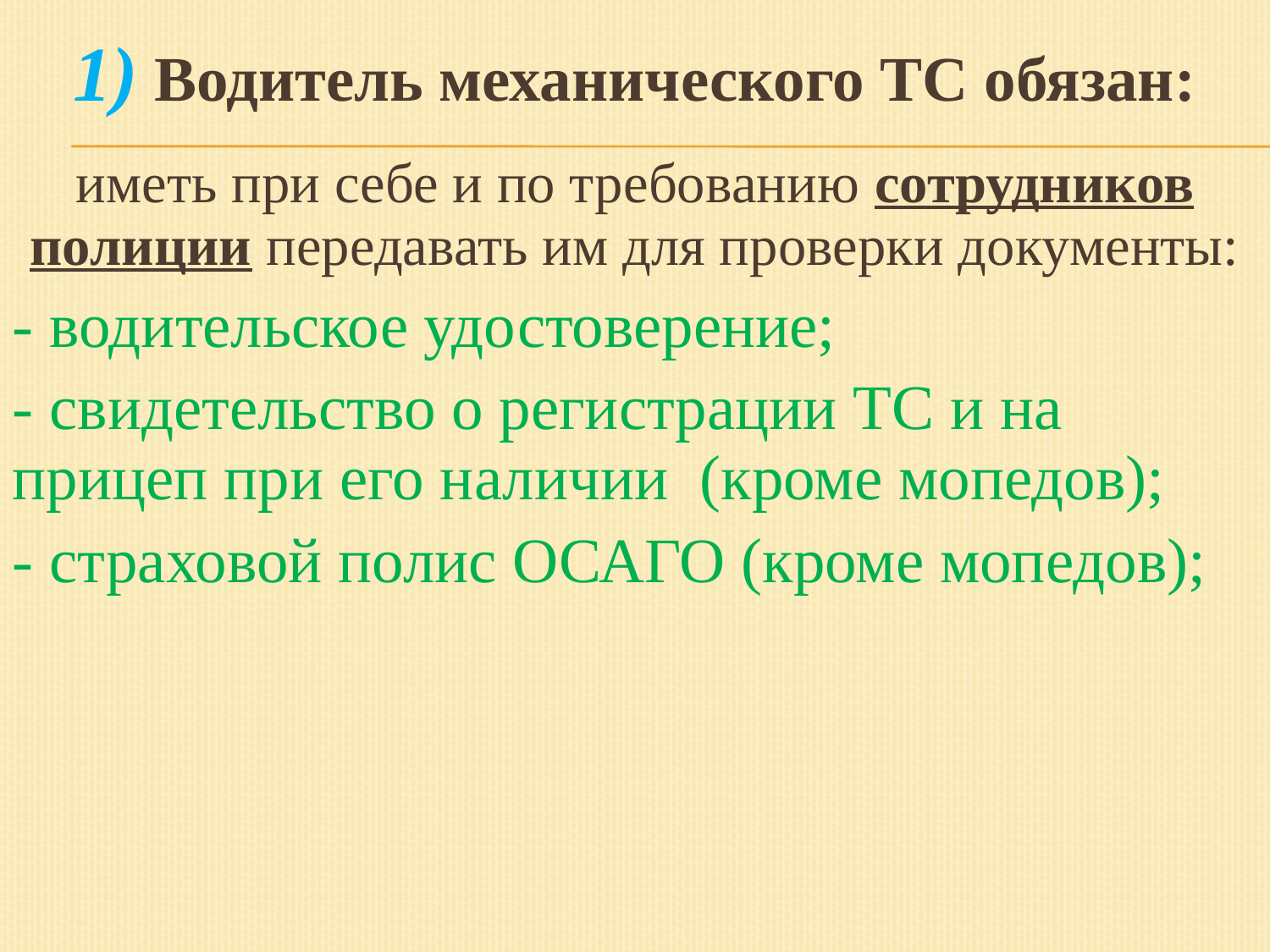

# 1) Водитель механического ТС обязан:
иметь при себе и по требованию сотрудников полиции передавать им для проверки документы:
- водительское удостоверение;
- свидетельство о регистрации ТС и на прицеп при его наличии  (кроме мопедов);
- страховой полис ОСАГО (кроме мопедов);